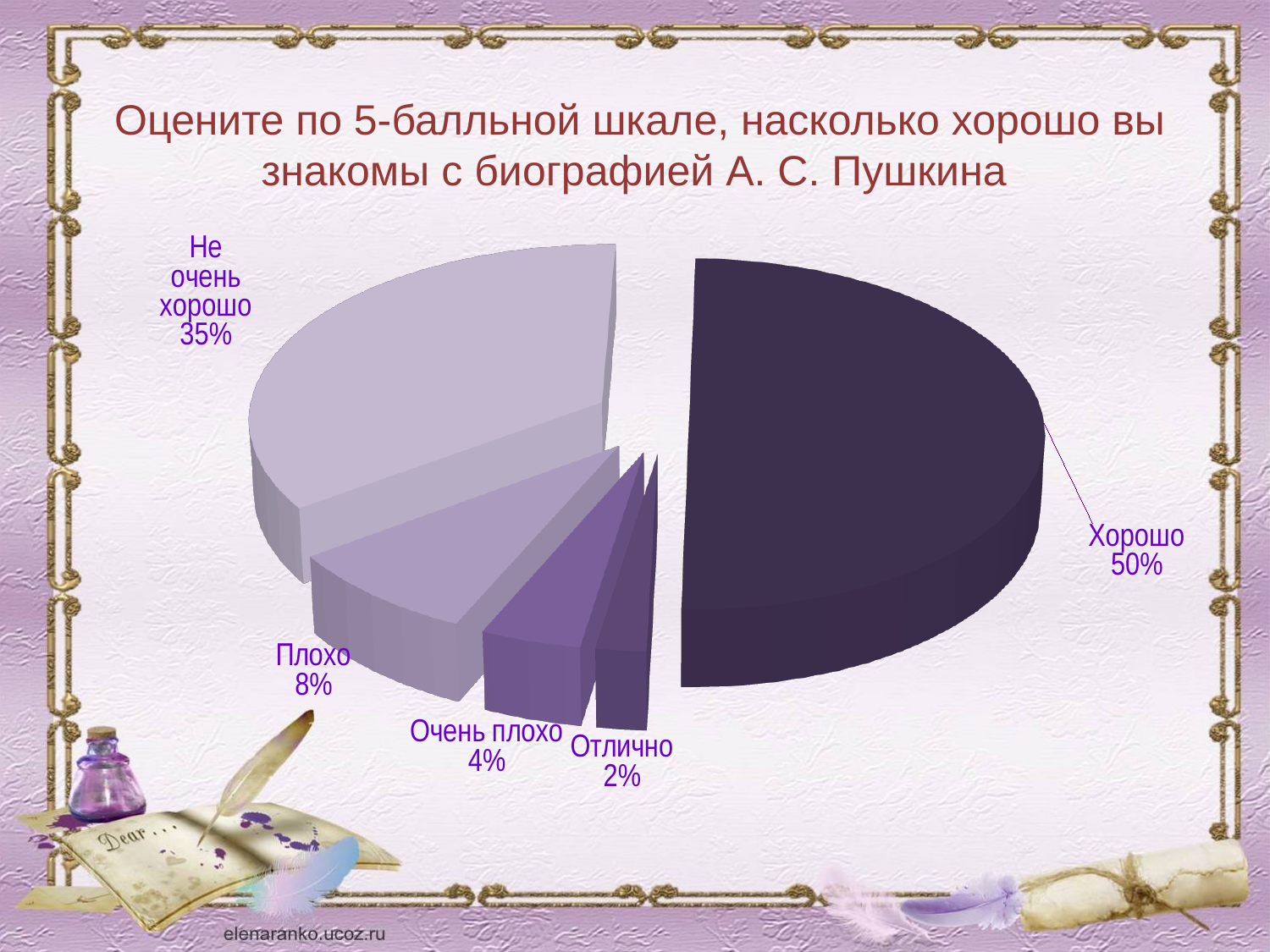

Оцените по 5-балльной шкале, насколько хорошо вы знакомы с биографией А. С. Пушкина

[unsupported chart]